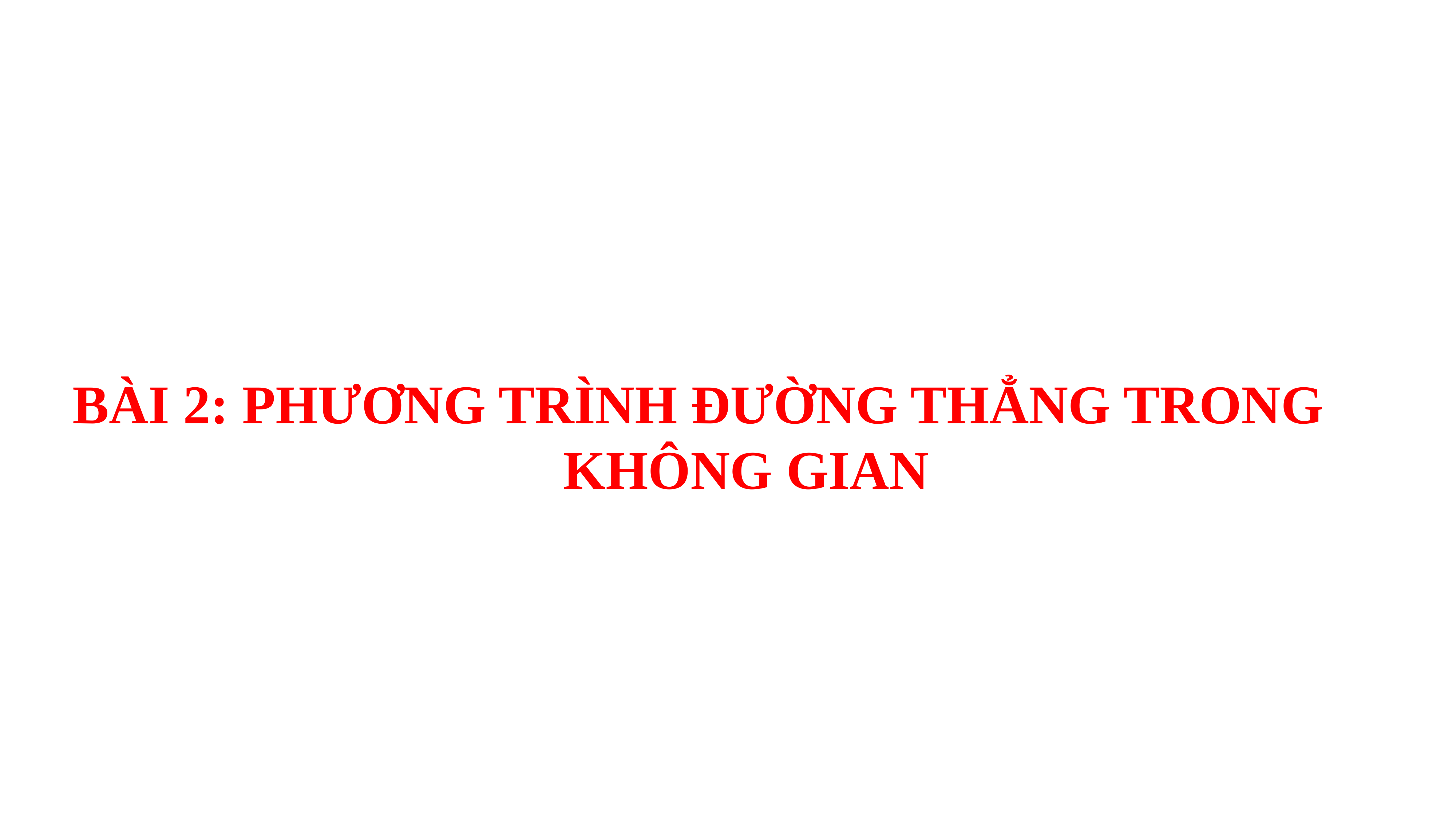

BÀI 2: PHƯƠNG TRÌNH ĐƯỜNG THẲNG TRONG
      KHÔNG GIAN